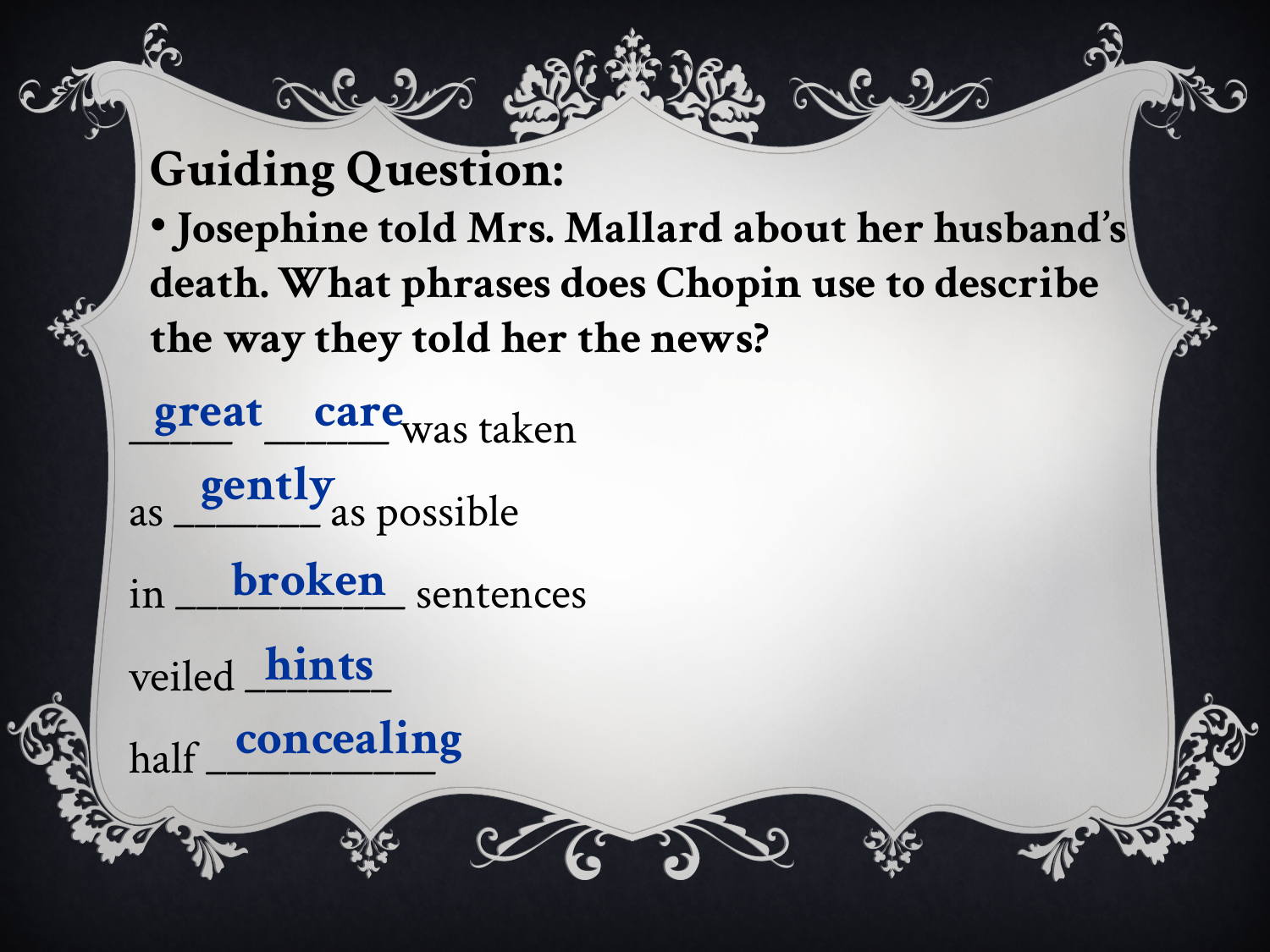

Guiding Question:
 Josephine told Mrs. Mallard about her husband’s death. What phrases does Chopin use to describe the way they told her the news?

_____   ______ was taken
as _______ as possible
in ___________ sentences
veiled _______
half ___________
great     care
gently
broken
hints
concealing